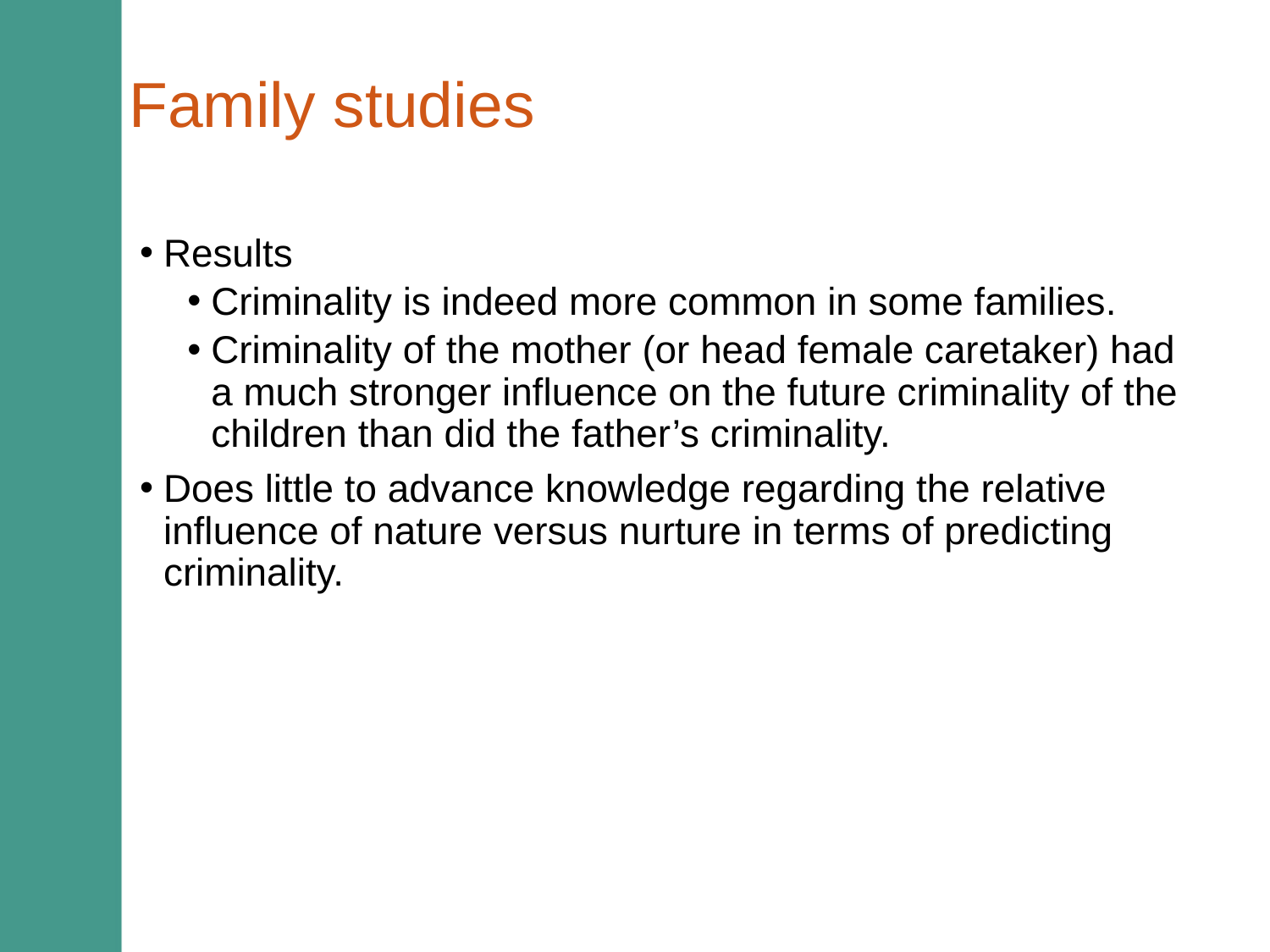

# Family studies
Results
Criminality is indeed more common in some families.
Criminality of the mother (or head female caretaker) had a much stronger influence on the future criminality of the children than did the father’s criminality.
Does little to advance knowledge regarding the relative influence of nature versus nurture in terms of predicting criminality.